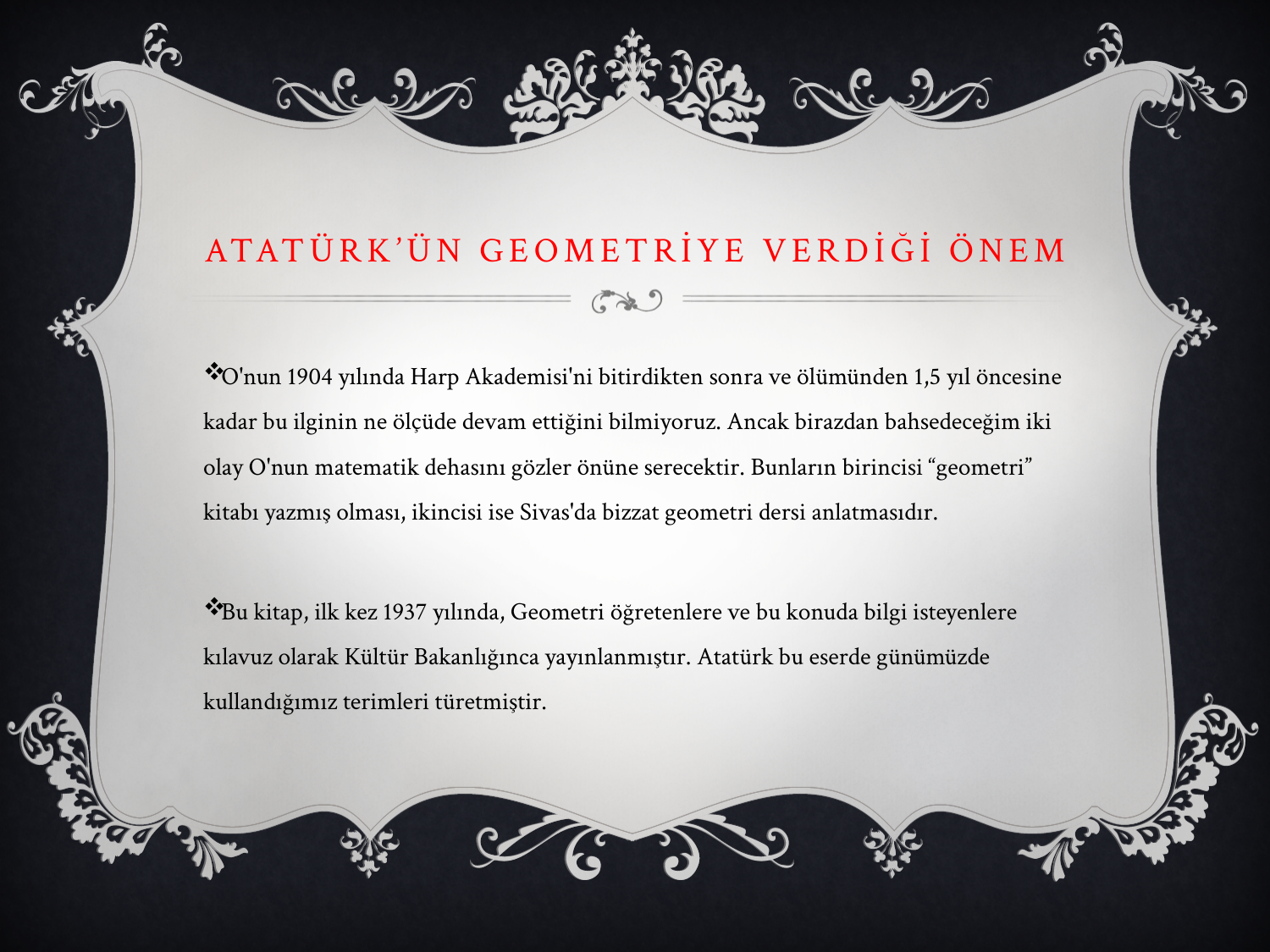

# Atatürk’ün geometriye verdiği önem
O'nun 1904 yılında Harp Akademisi'ni bitirdikten sonra ve ölümünden 1,5 yıl öncesine kadar bu ilginin ne ölçüde devam ettiğini bilmiyoruz. Ancak birazdan bahsedeceğim iki olay O'nun matematik dehasını gözler önüne serecektir. Bunların birincisi “geometri” kitabı yazmış olması, ikincisi ise Sivas'da bizzat geometri dersi anlatmasıdır.

Bu kitap, ilk kez 1937 yılında, Geometri öğretenlere ve bu konuda bilgi isteyenlere kılavuz olarak Kültür Bakanlığınca yayınlanmıştır. Atatürk bu eserde günümüzde kullandığımız terimleri türetmiştir.